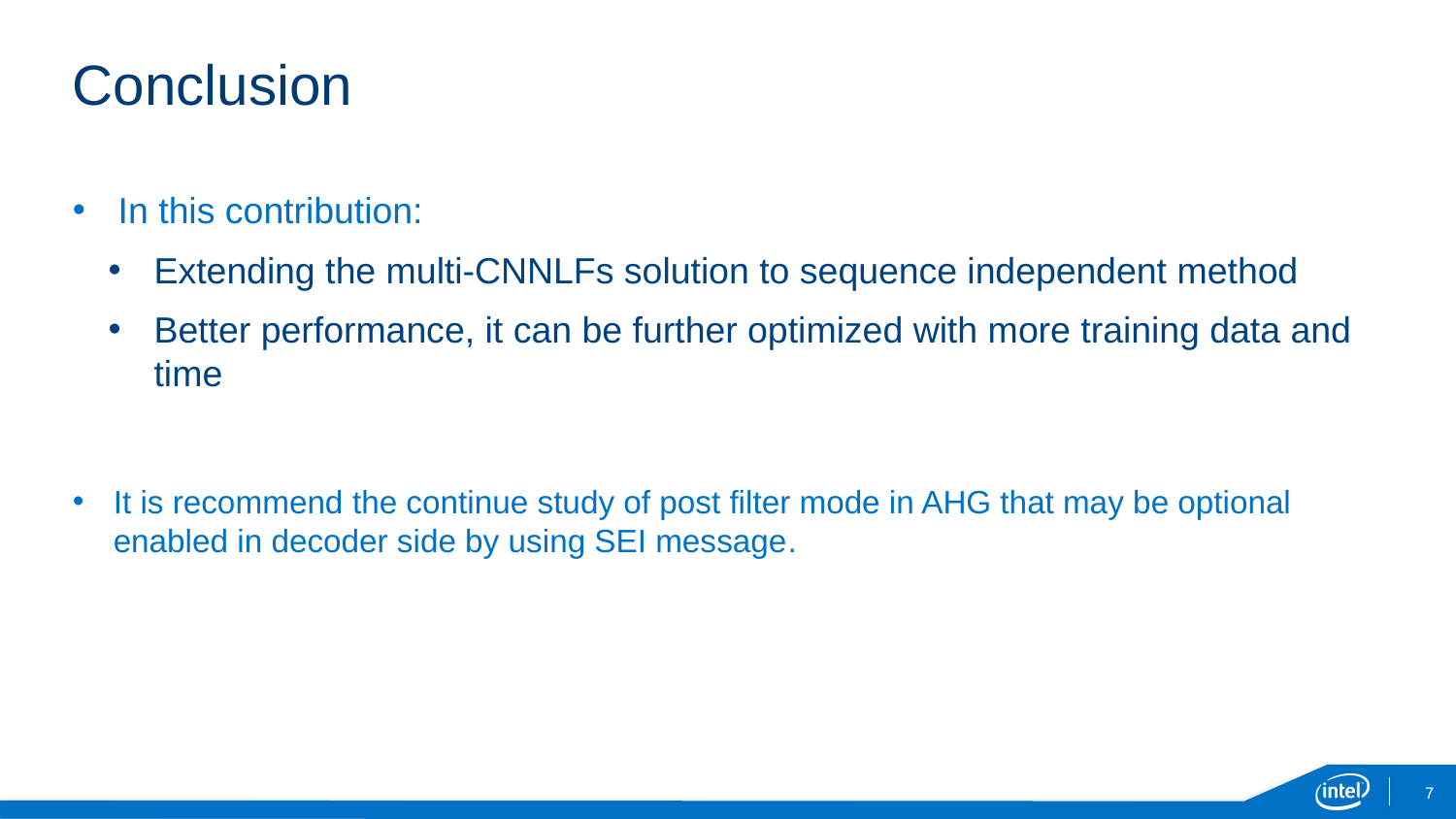

# Conclusion
In this contribution:
Extending the multi-CNNLFs solution to sequence independent method
Better performance, it can be further optimized with more training data and time

It is recommend the continue study of post filter mode in AHG that may be optional enabled in decoder side by using SEI message.
7